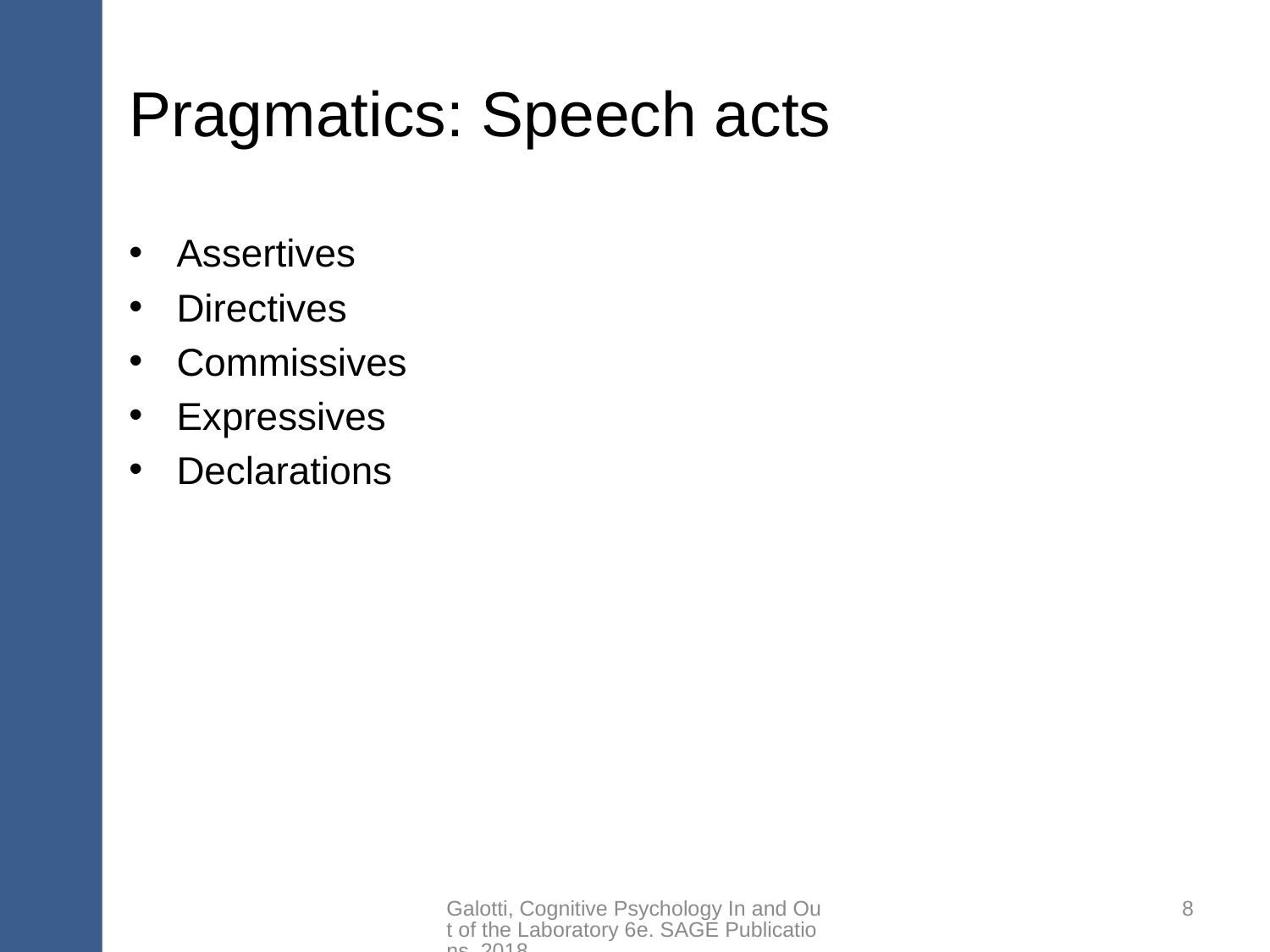

# Pragmatics: Speech acts
Assertives
Directives
Commissives
Expressives
Declarations
Galotti, Cognitive Psychology In and Out of the Laboratory 6e. SAGE Publications, 2018.
8